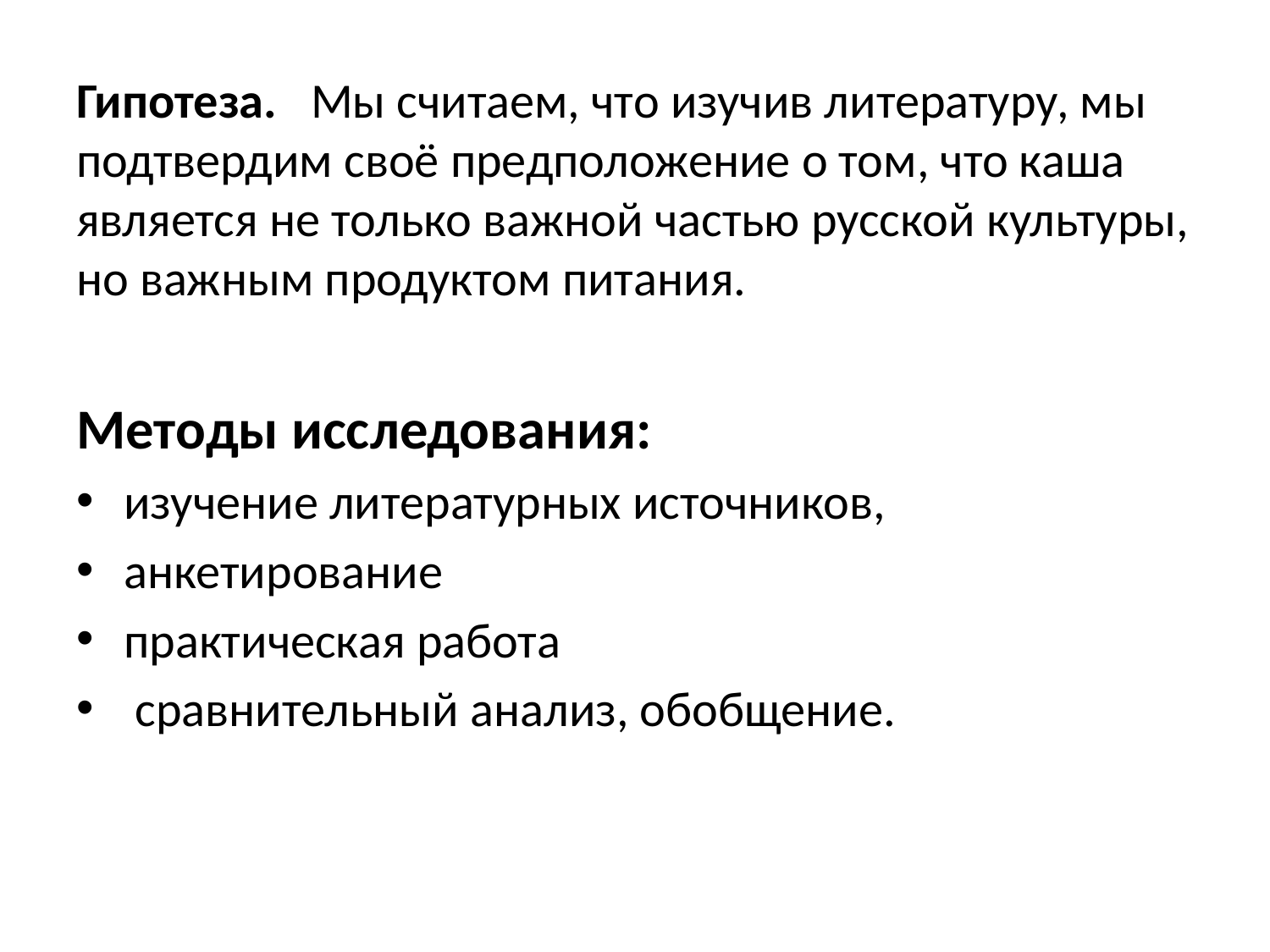

# Гипотеза.   Мы считаем, что изучив литературу, мы подтвердим своё предположение о том, что каша является не только важной частью русской культуры, но важным продуктом питания.
Методы исследования:
изучение литературных источников,
анкетирование
практическая работа
 сравнительный анализ, обобщение.